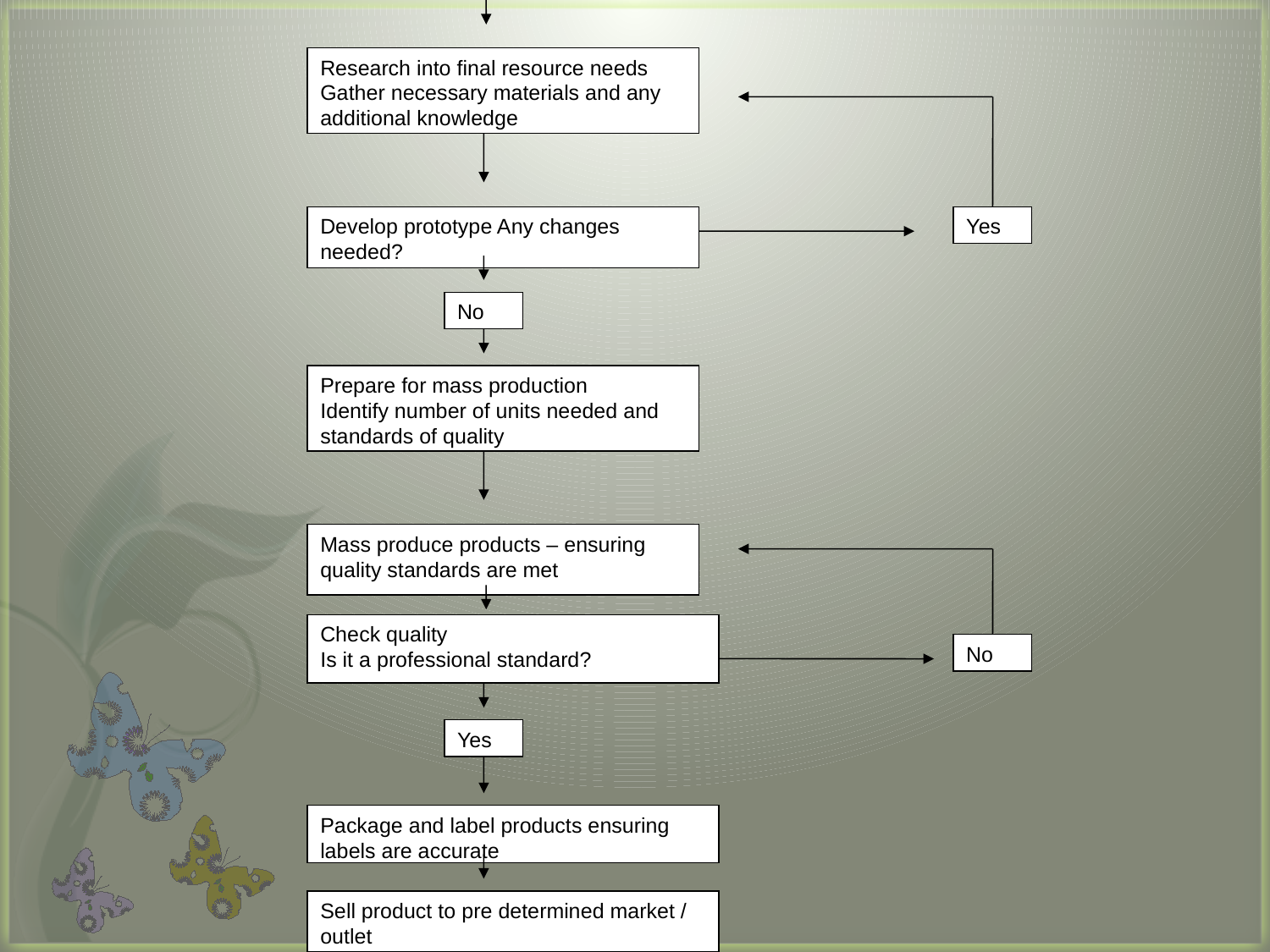

Research into final resource needs
Gather necessary materials and any additional knowledge

Develop prototype Any changes needed?
Yes

No

Prepare for mass production
Identify number of units needed and standards of quality

Mass produce products – ensuring quality standards are met

Check quality
Is it a professional standard?
No

Yes

Package and label products ensuring labels are accurate

Sell product to pre determined market / outlet